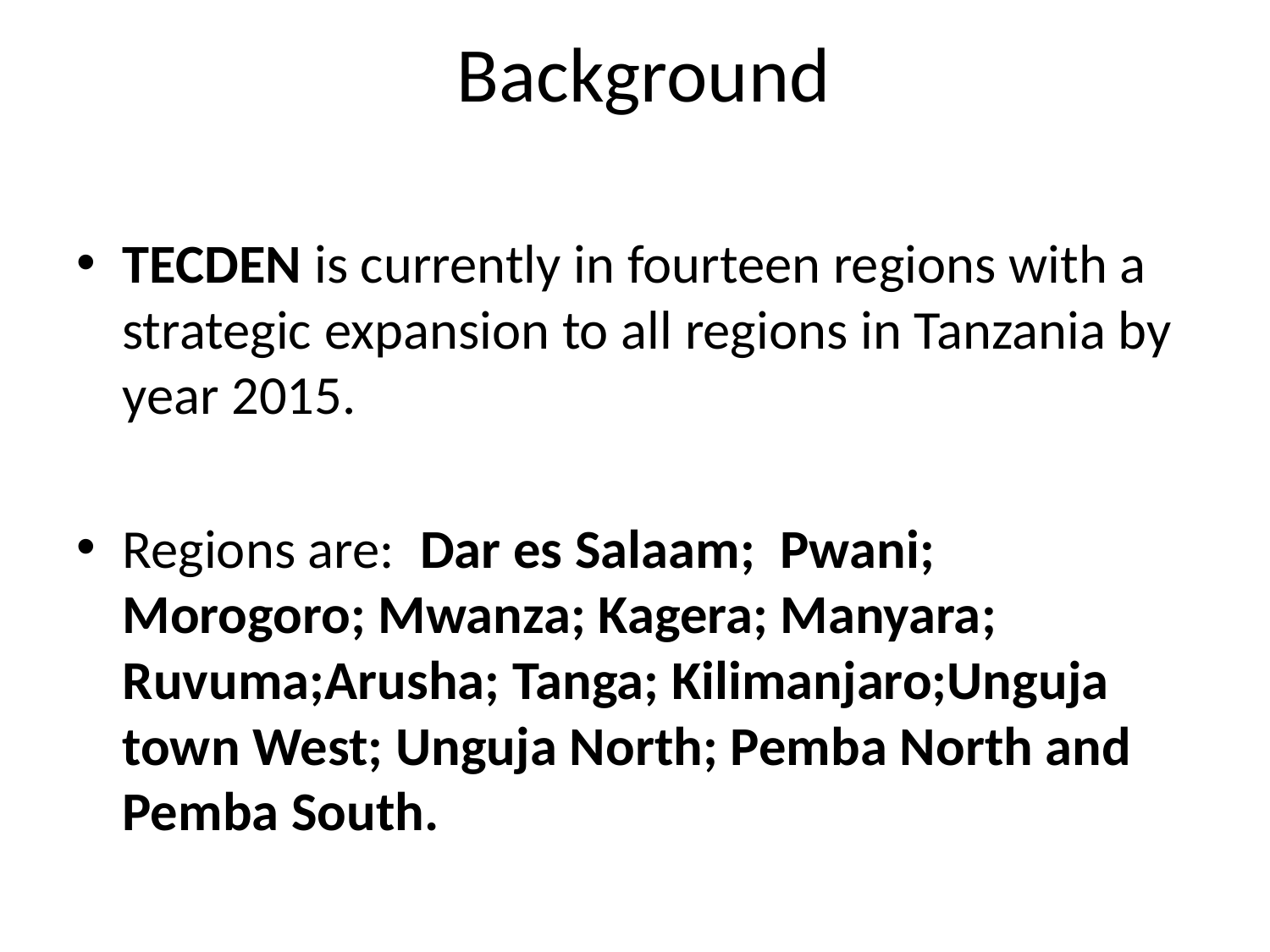

# Background
TECDEN is currently in fourteen regions with a strategic expansion to all regions in Tanzania by year 2015.

Regions are:  Dar es Salaam;  Pwani;  Morogoro; Mwanza; Kagera; Manyara; Ruvuma;Arusha; Tanga; Kilimanjaro;Unguja town West; Unguja North; Pemba North and Pemba South.